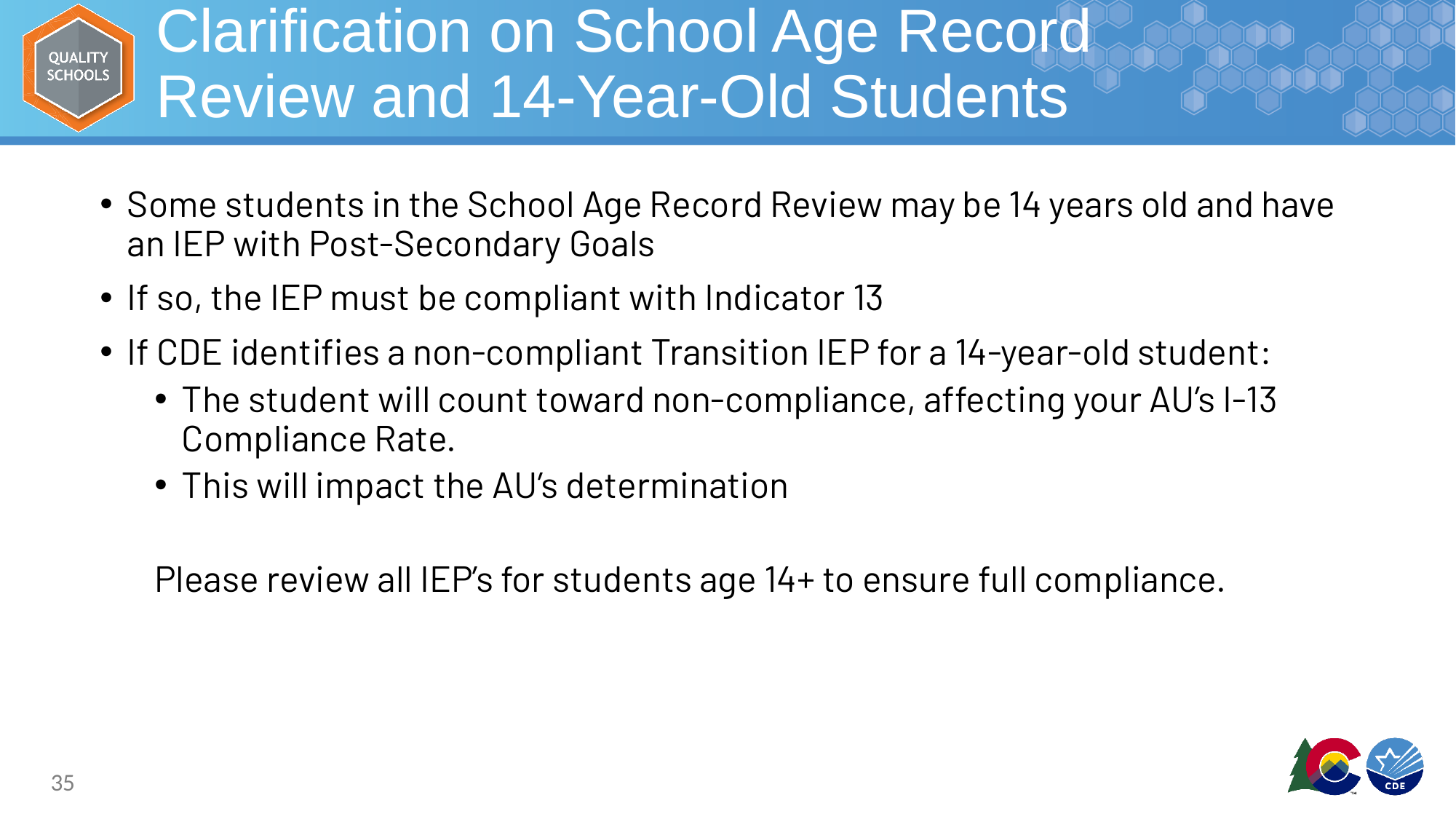

# Clarification on School Age Record Review and 14-Year-Old Students
Some students in the School Age Record Review may be 14 years old and have an IEP with Post-Secondary Goals
If so, the IEP must be compliant with Indicator 13
If CDE identifies a non-compliant Transition IEP for a 14-year-old student:
The student will count toward non-compliance, affecting your AU’s I-13 Compliance Rate.
This will impact the AU’s determination

Please review all IEP’s for students age 14+ to ensure full compliance.
35